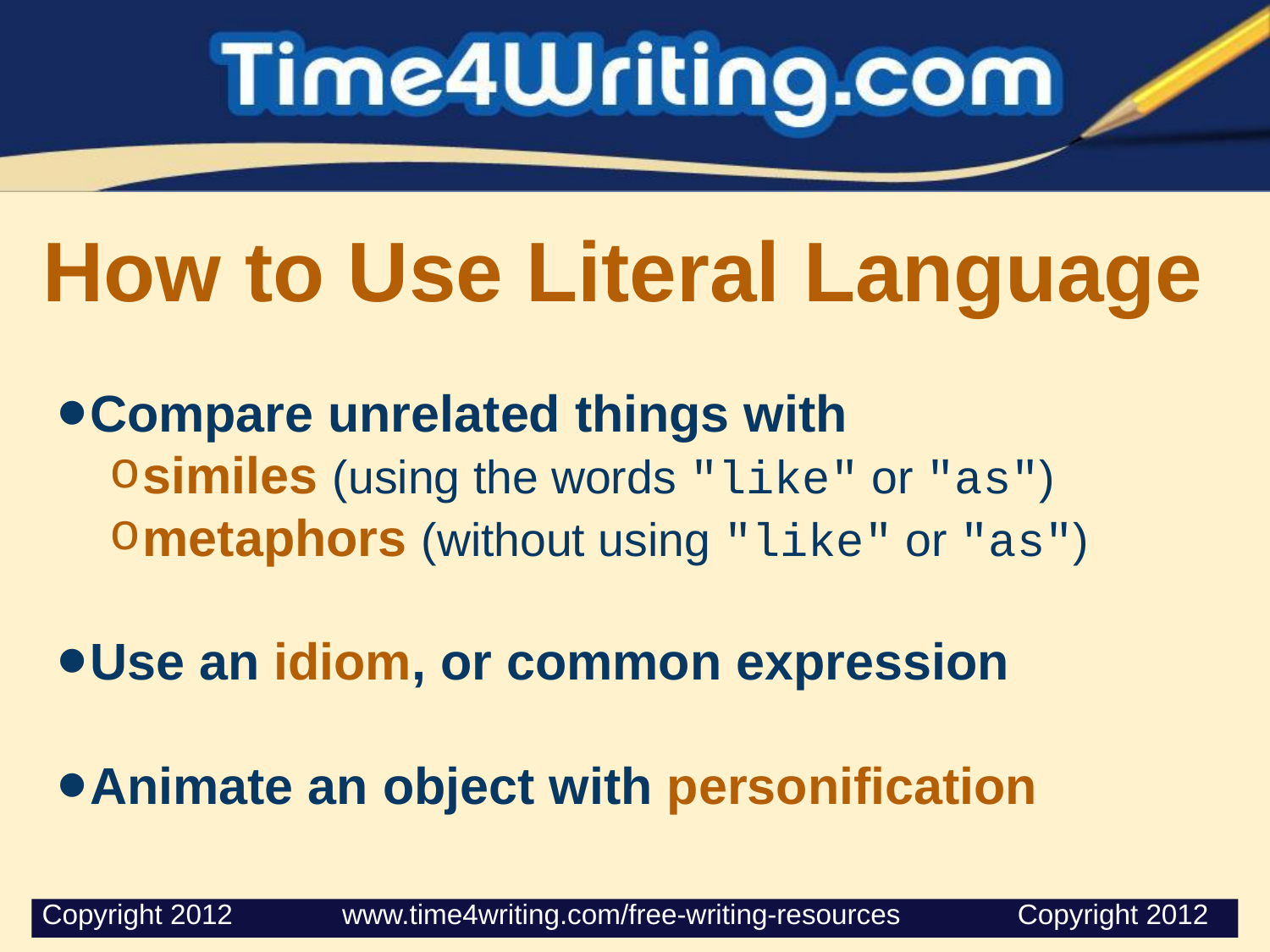

# How to Use Literal Language

Compare unrelated things with
similes (using the words "like" or "as")
metaphors (without using "like" or "as")

Use an idiom, or common expression

Animate an object with personification

Copyright 2012              www.time4writing.com/free-writing-resources               Copyright 2012